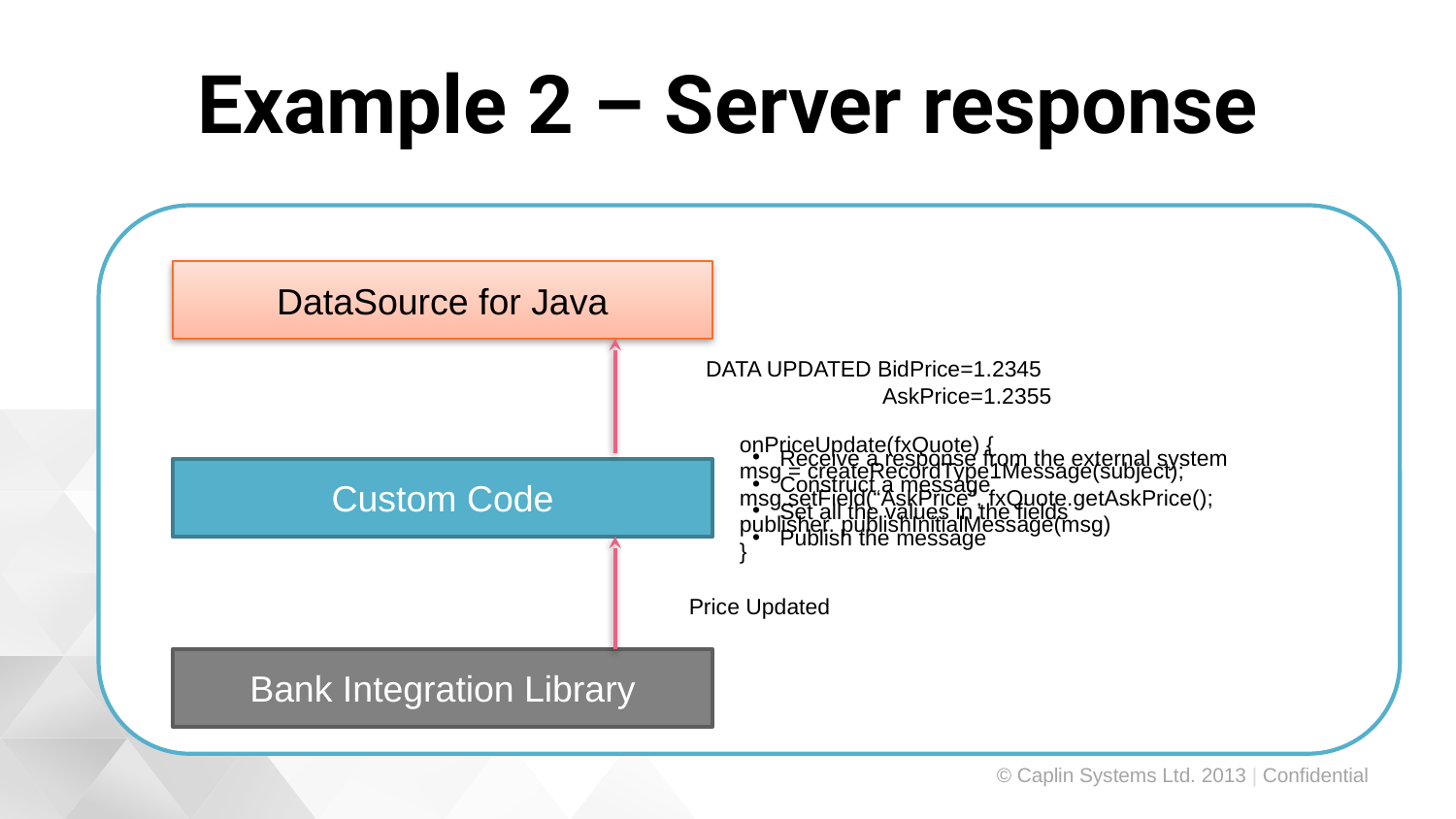

# Example 2 – Server response

DataSource for Java
DATA UPDATED BidPrice=1.2345
                            AskPrice=1.2355

onPriceUpdate(fxQuote) {
msg = createRecordType1Message(subject);
msg.setField(“AskPrice”, fxQuote.getAskPrice();
publisher. publishInitialMessage(msg)
}
Receive a response from the external system
Construct a message
Set all the values in the fields
Publish the message
Custom Code
Price Updated
Bank Integration Library